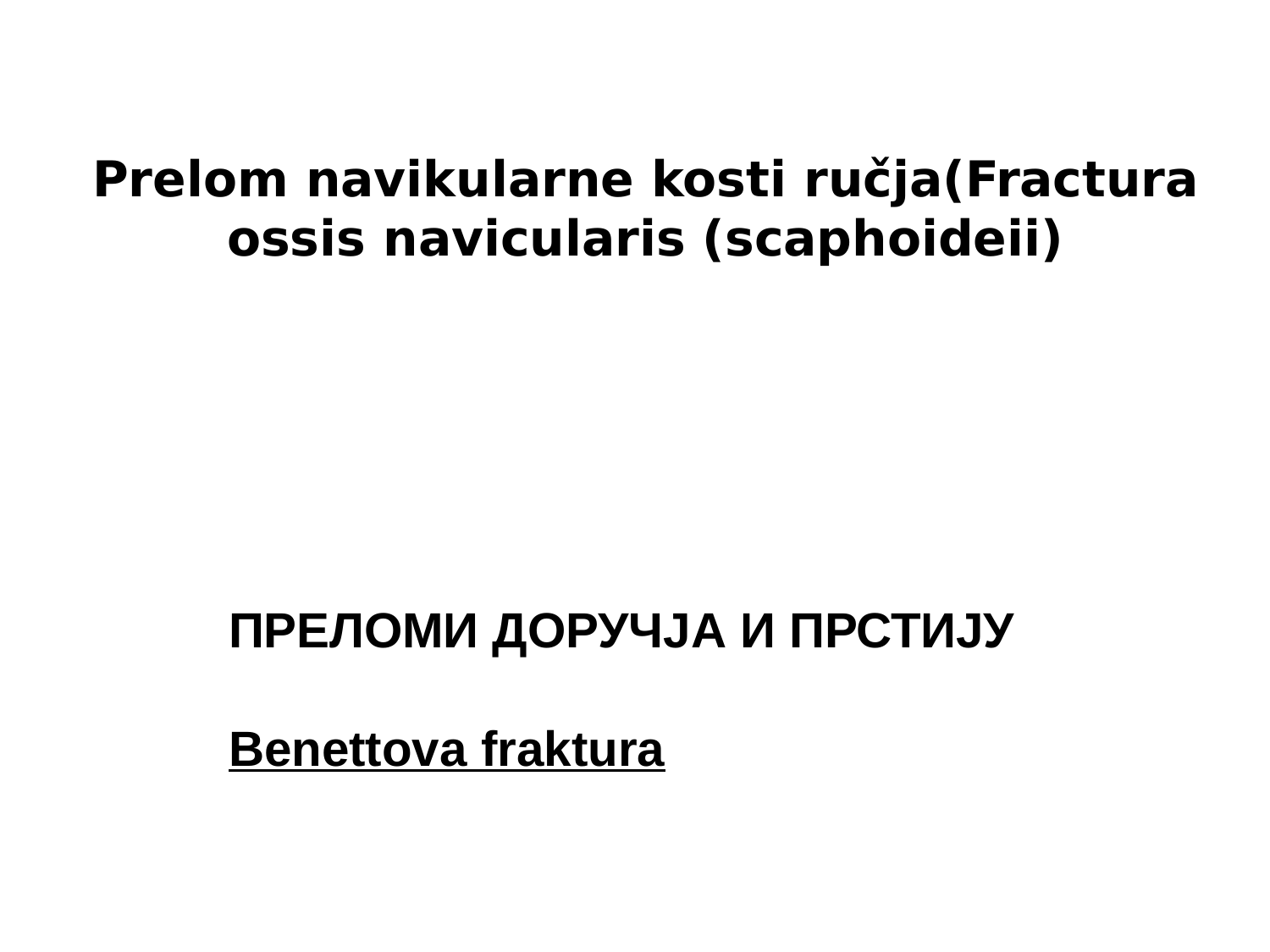

Prelom navikularne kosti ručja(Fractura ossis navicularis (scaphoideii)
ПРЕЛОМИ ДОРУЧЈА И ПРСТИЈУ

Benettova fraktura